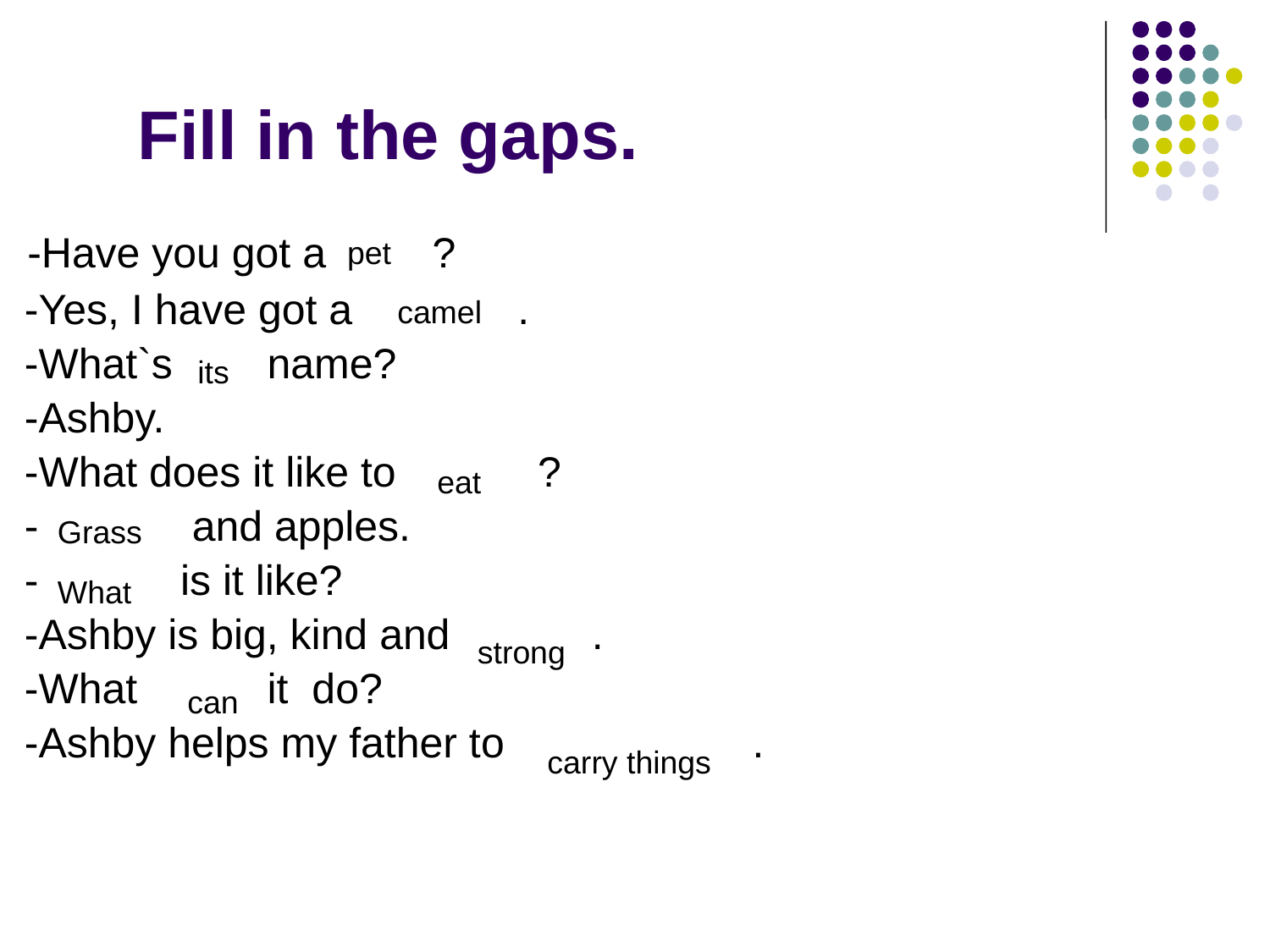

# Fill in the gaps.
 -Have you got a         ?
 -Yes, I have got a              .
 -What`s        name?
 -Ashby.
 -What does it like to            ?
 -             and apples.
 -            is it like?
 -Ashby is big, kind and            .
 -What           it  do?
 -Ashby helps my father to                     .
pet
camel
its

eat
Grass
What
strong
can
carry things